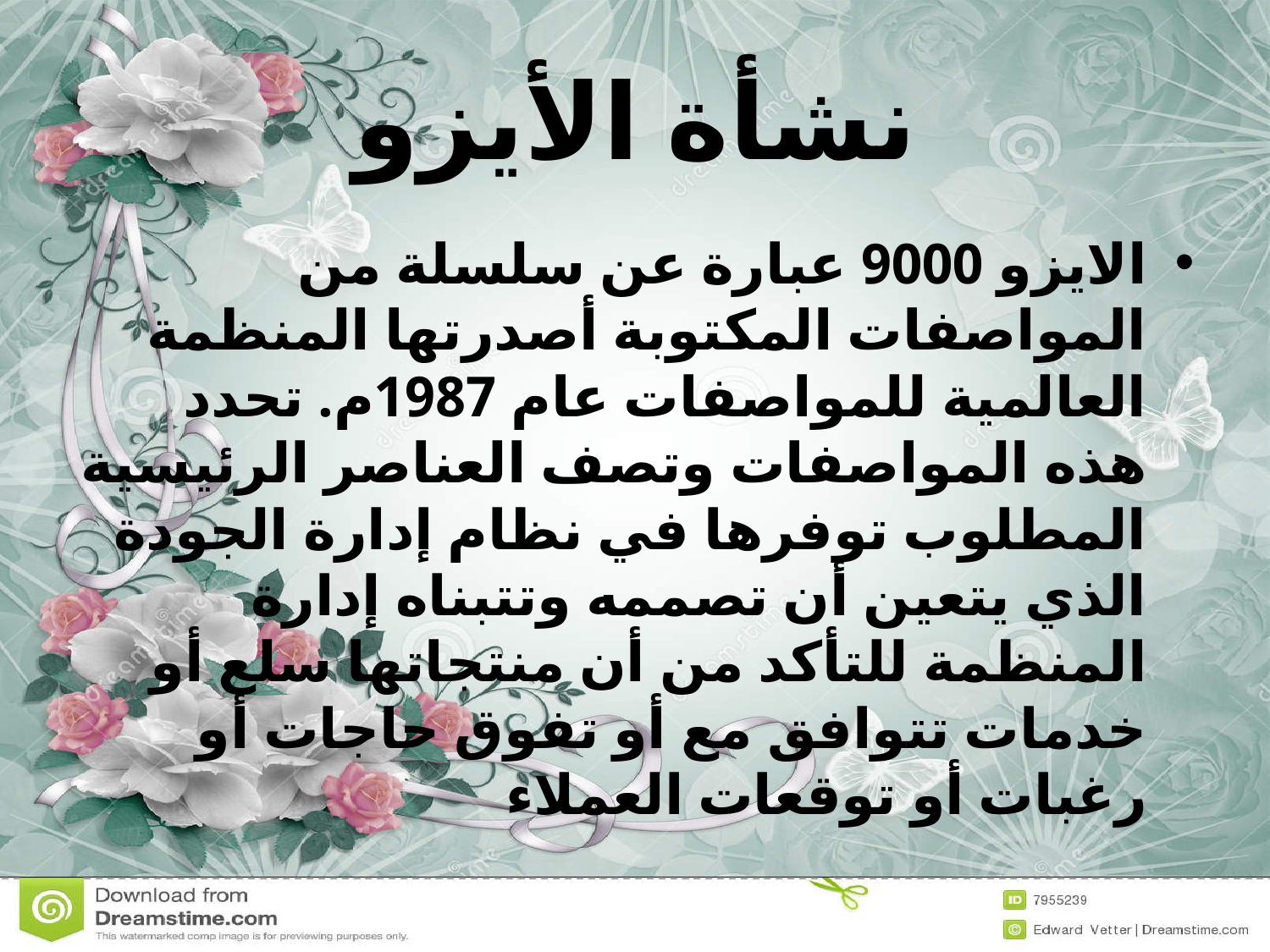

# نشأة الأيزو
الايزو 9000 عبارة عن سلسلة من المواصفات المكتوبة أصدرتها المنظمة العالمية للمواصفات عام 1987م. تحدد هذه المواصفات وتصف العناصر الرئيسية المطلوب توفرها في نظام إدارة الجودة الذي يتعين أن تصممه وتتبناه إدارة المنظمة للتأكد من أن منتجاتها سلع أو خدمات تتوافق مع أو تفوق حاجات أو رغبات أو توقعات العملاء